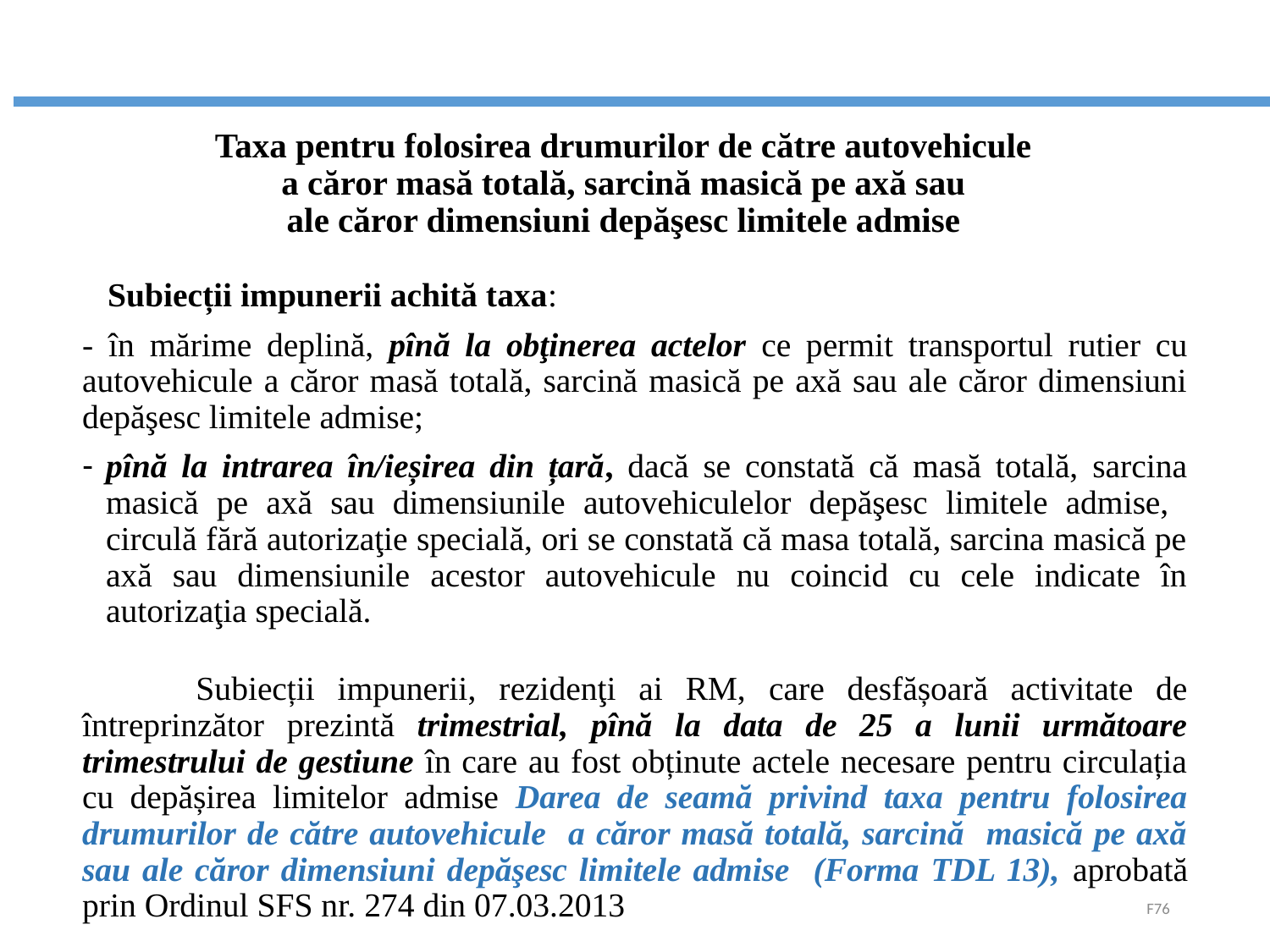

# Taxa pentru folosirea drumurilor de către autovehicule a căror masă totală, sarcină masică pe axă sau ale căror dimensiuni depăşesc limitele admise
   Subiecții impunerii achită taxa:
- în mărime deplină, pînă la obţinerea actelor ce permit transportul rutier cu autovehicule a căror masă totală, sarcină masică pe axă sau ale căror dimensiuni depăşesc limitele admise;
pînă la intrarea în/ieșirea din țară, dacă se constată că masă totală, sarcina masică pe axă sau dimensiunile autovehiculelor depăşesc limitele admise,  circulă fără autorizaţie specială, ori se constată că masa totală, sarcina masică pe axă sau dimensiunile acestor autovehicule nu coincid cu cele indicate în autorizaţia specială.

     Subiecții impunerii, rezidenţi ai RM, care desfășoară activitate de întreprinzător prezintă trimestrial, pînă la data de 25 a lunii următoare trimestrului de gestiune în care au fost obținute actele necesare pentru circulația cu depășirea limitelor admise Darea de seamă privind taxa pentru folosirea drumurilor de către autovehicule  a căror masă totală, sarcină  masică pe axă sau ale căror dimensiuni depăşesc limitele admise  (Forma TDL 13), aprobată prin Ordinul SFS nr. 274 din 07.03.2013

F76